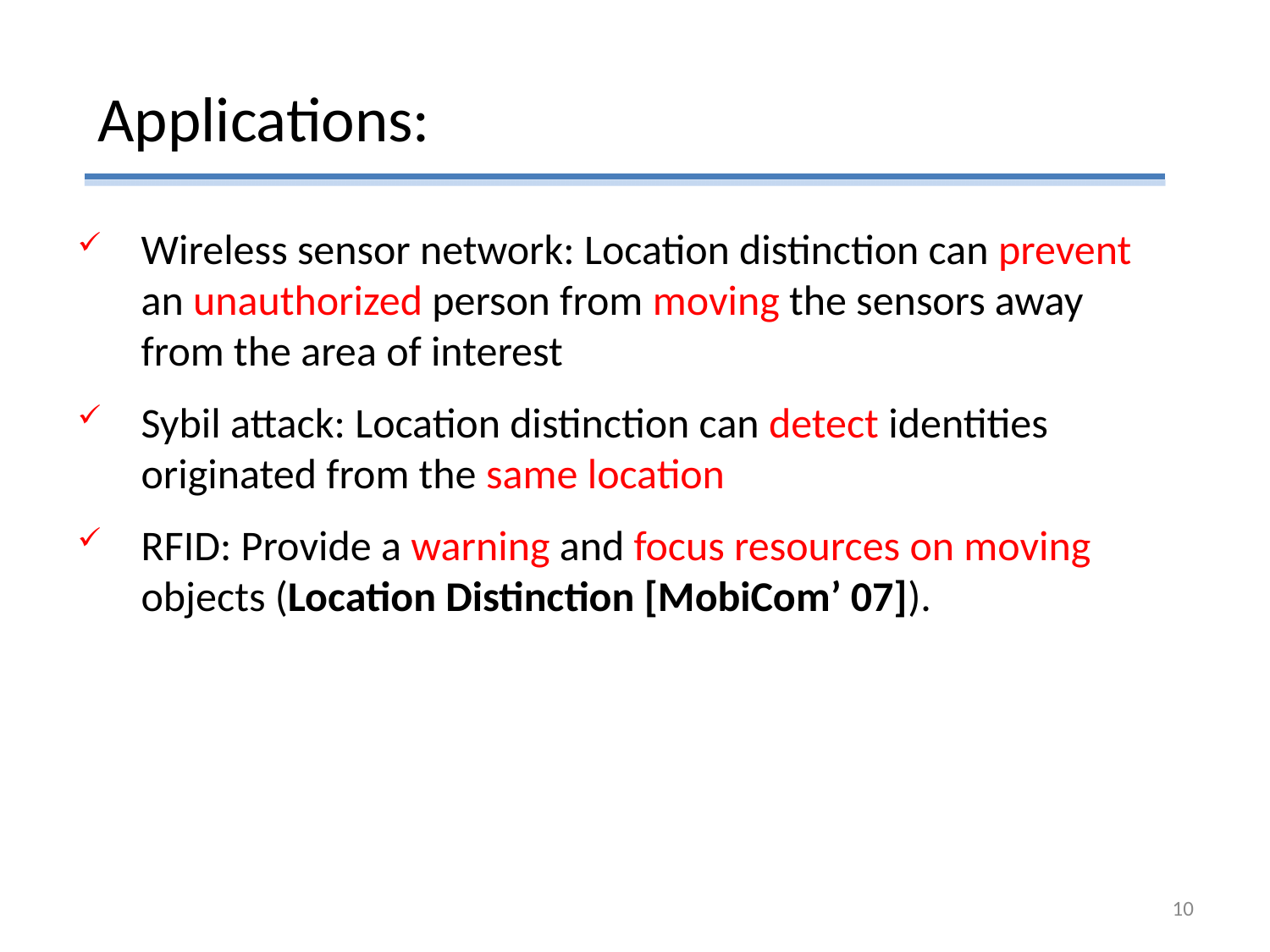

Applications:
Wireless sensor network: Location distinction can prevent an unauthorized person from moving the sensors away from the area of interest
Sybil attack: Location distinction can detect identities originated from the same location
RFID: Provide a warning and focus resources on moving objects (Location Distinction [MobiCom’ 07]).
10